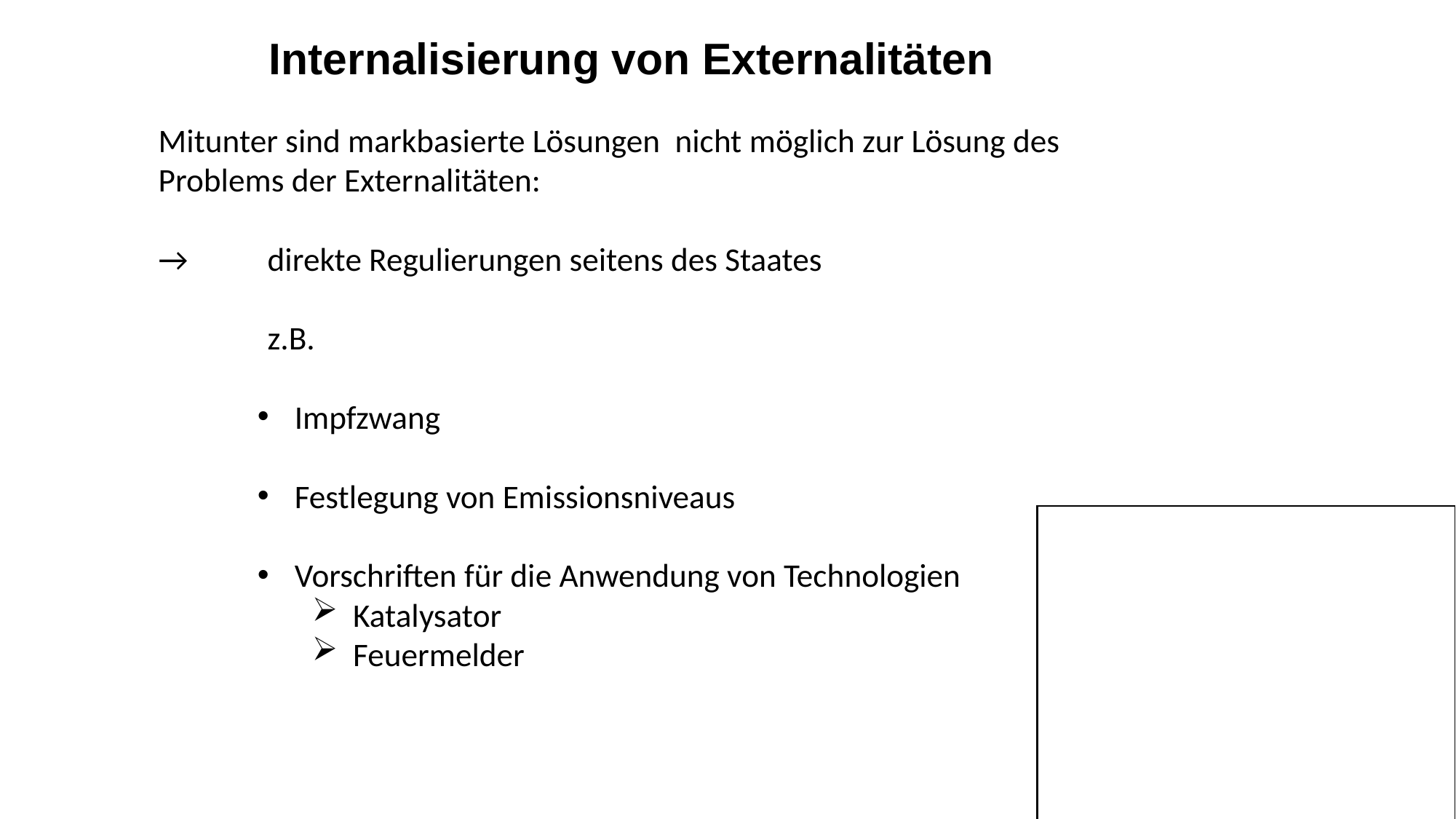

Internalisierung von Externalitäten
Mitunter sind markbasierte Lösungen  nicht möglich zur Lösung des Problems der Externalitäten:

→	direkte Regulierungen seitens des Staates

	z.B.

Impfzwang

Festlegung von Emissionsniveaus

Vorschriften für die Anwendung von Technologien
Katalysator
Feuermelder